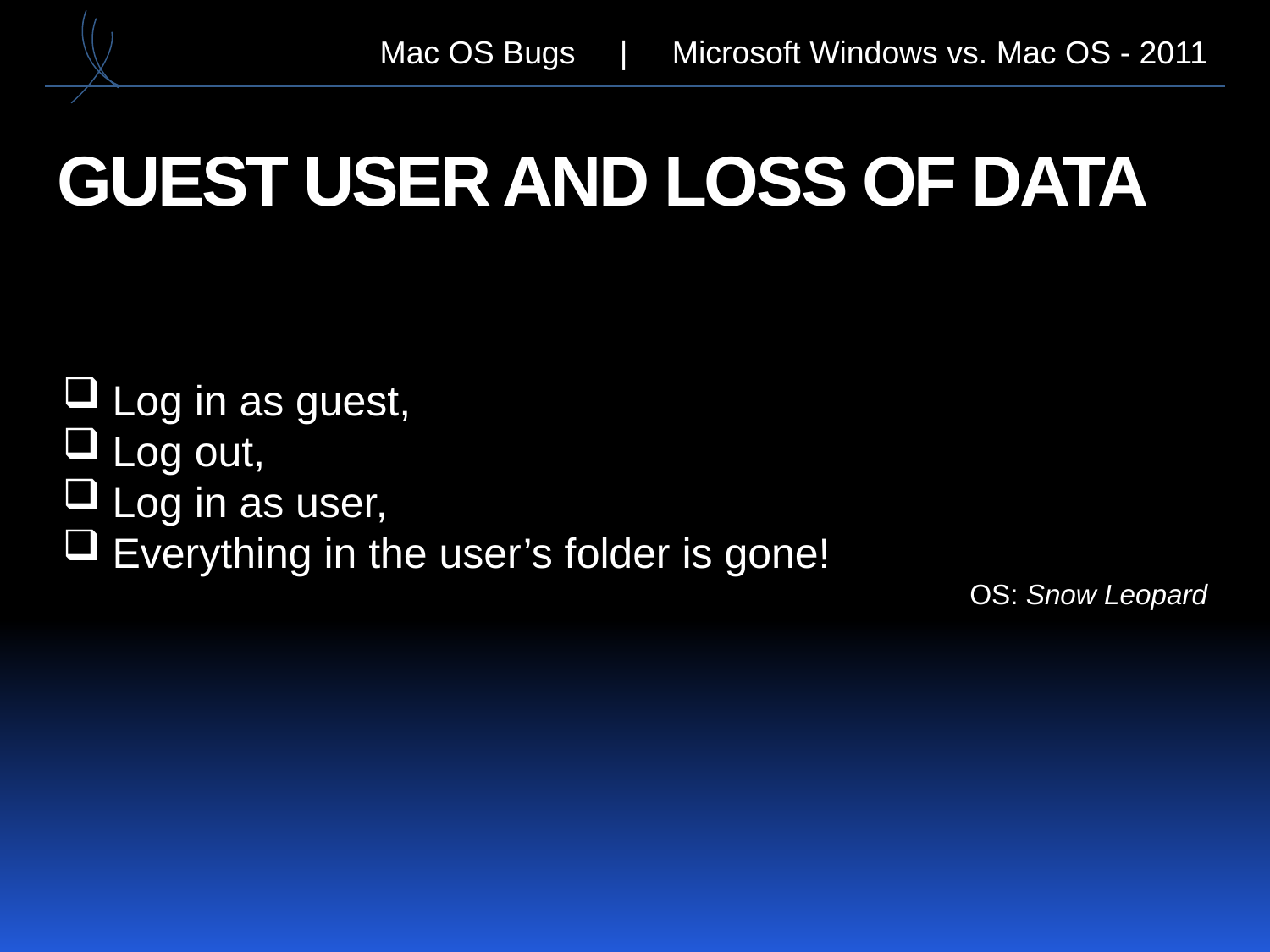

Mac OS Bugs     |     Microsoft Windows vs. Mac OS - 2011
# Guest user and loss of data
 Log in as guest,
 Log out,
 Log in as user,
 Everything in the user’s folder is gone!
OS: Snow Leopard